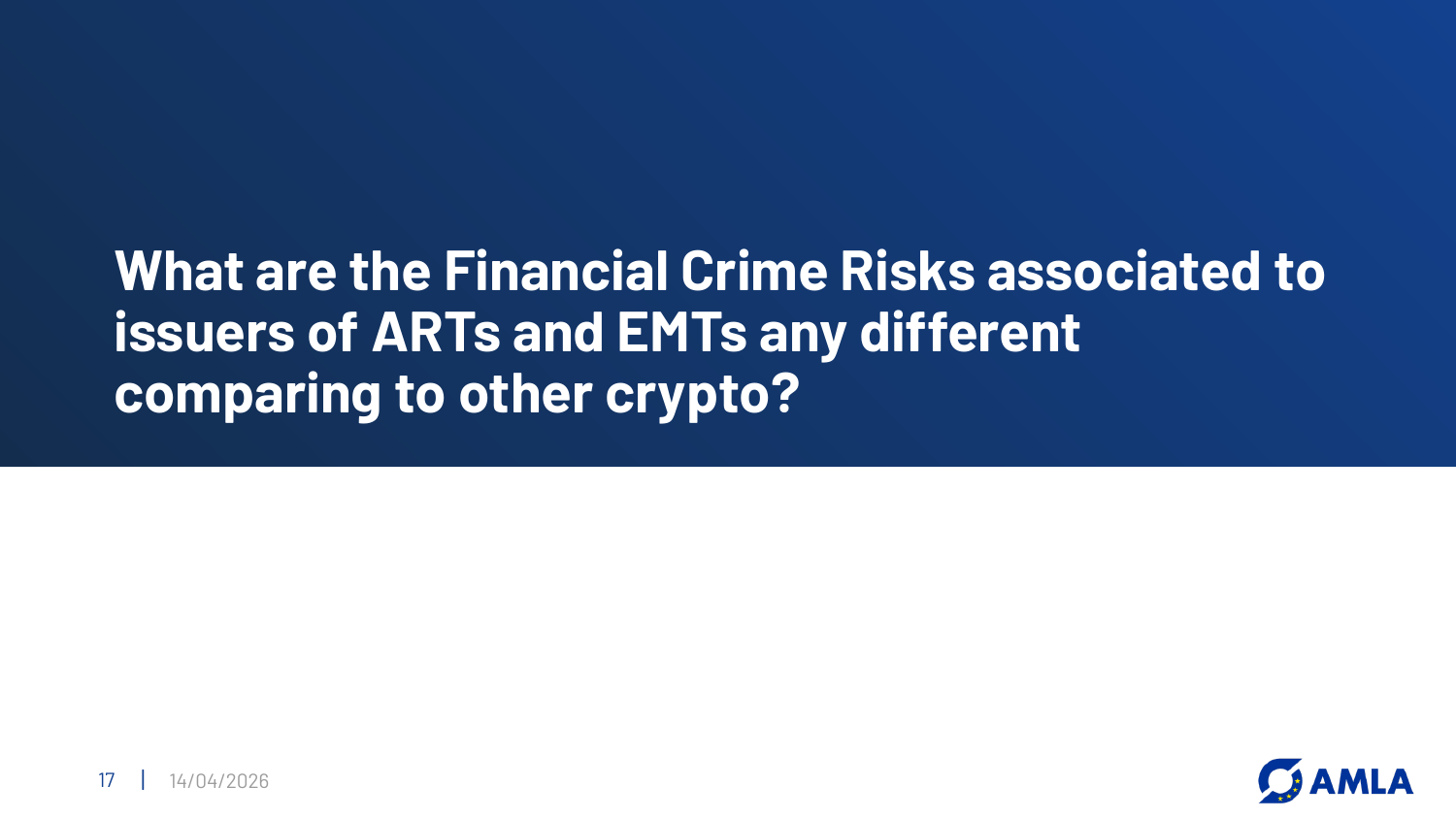

# What are the Financial Crime Risks associated to issuers of ARTs and EMTs any different comparing to other crypto?

17
14/04/2026